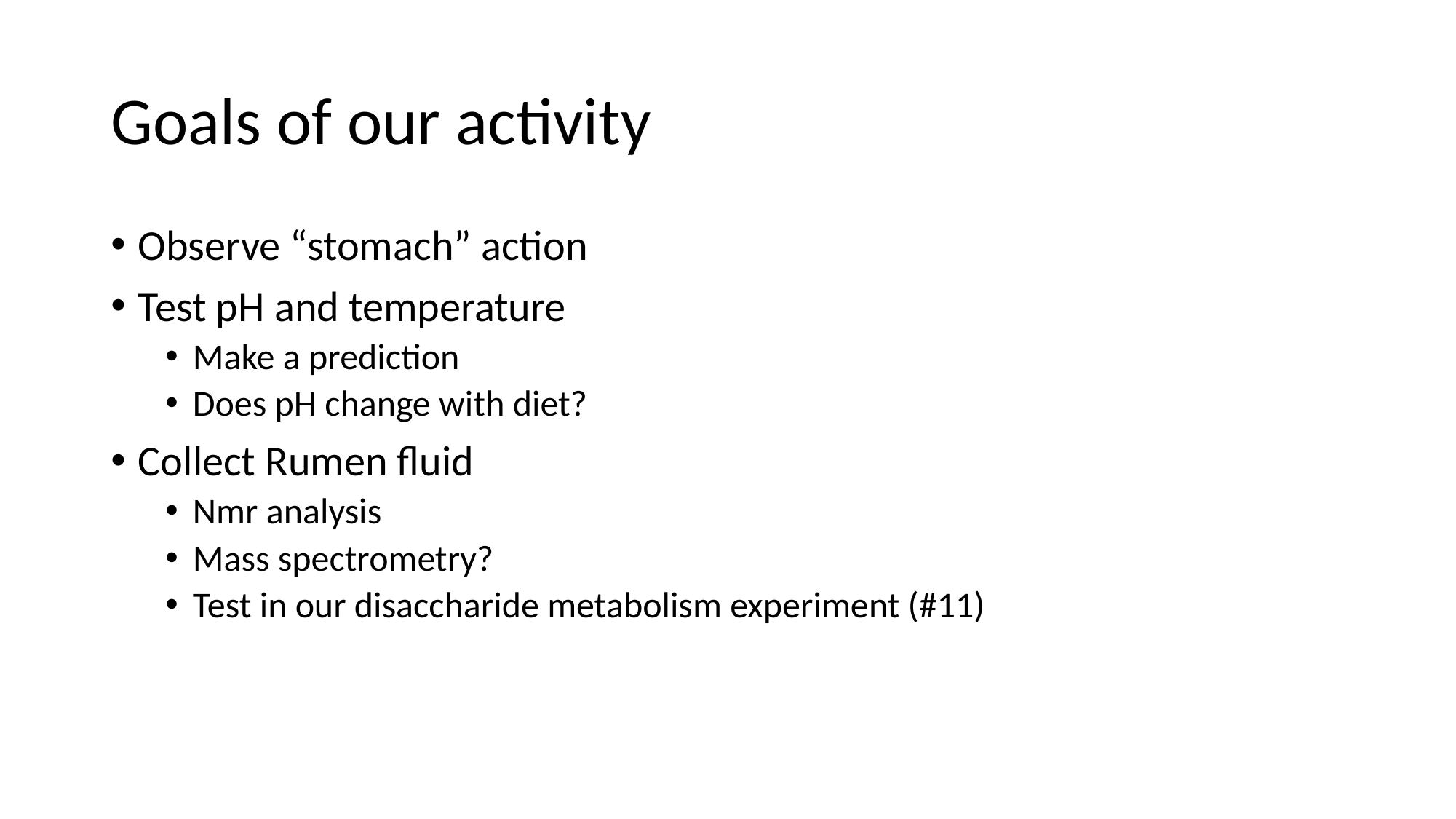

# Goals of our activity
Observe “stomach” action
Test pH and temperature
Make a prediction
Does pH change with diet?
Collect Rumen fluid
Nmr analysis
Mass spectrometry?
Test in our disaccharide metabolism experiment (#11)